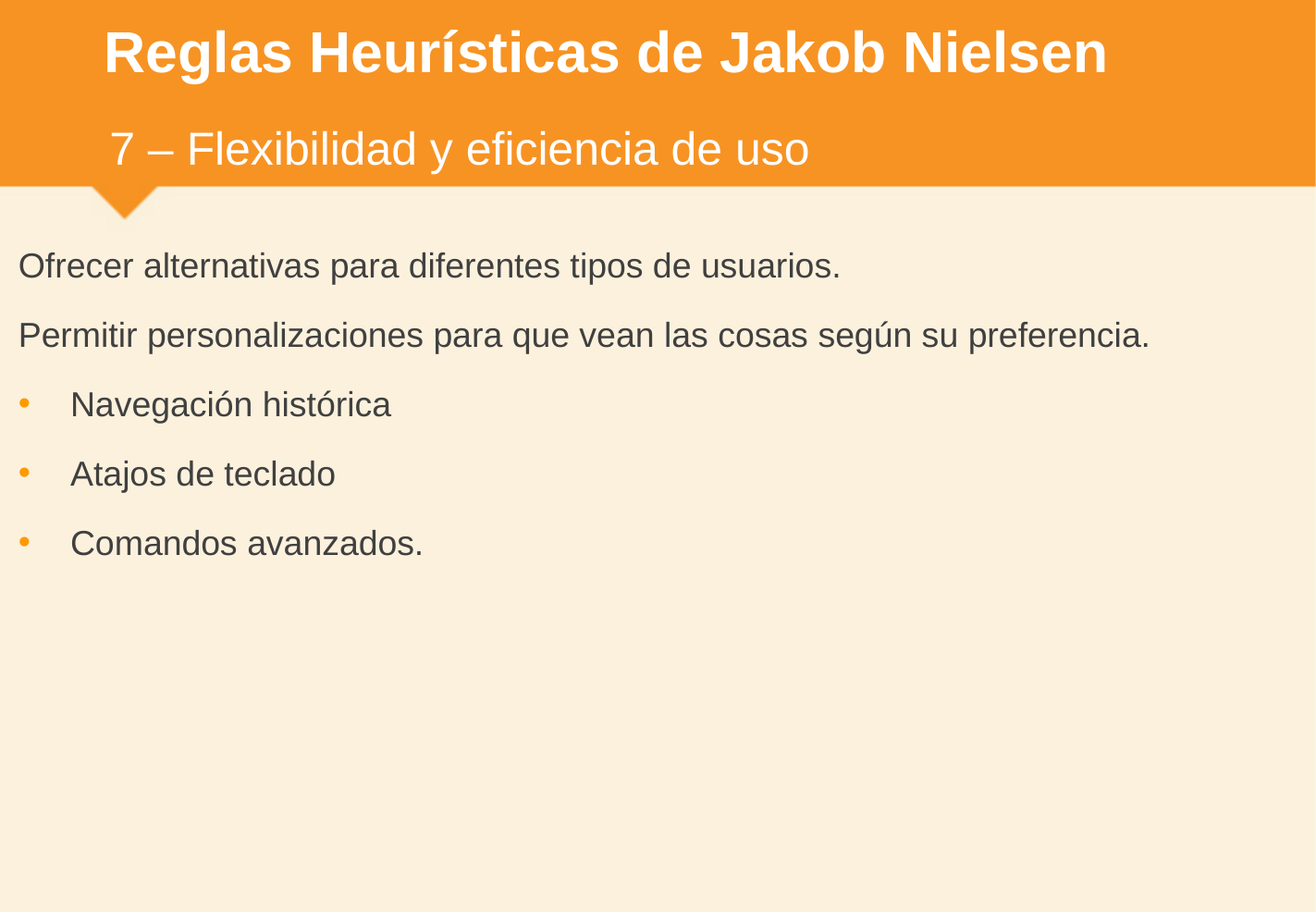

# Reglas Heurísticas de Jakob Nielsen
7 – Flexibilidad y eficiencia de uso
Ofrecer alternativas para diferentes tipos de usuarios.
Permitir personalizaciones para que vean las cosas según su preferencia.
Navegación histórica
Atajos de teclado
Comandos avanzados.